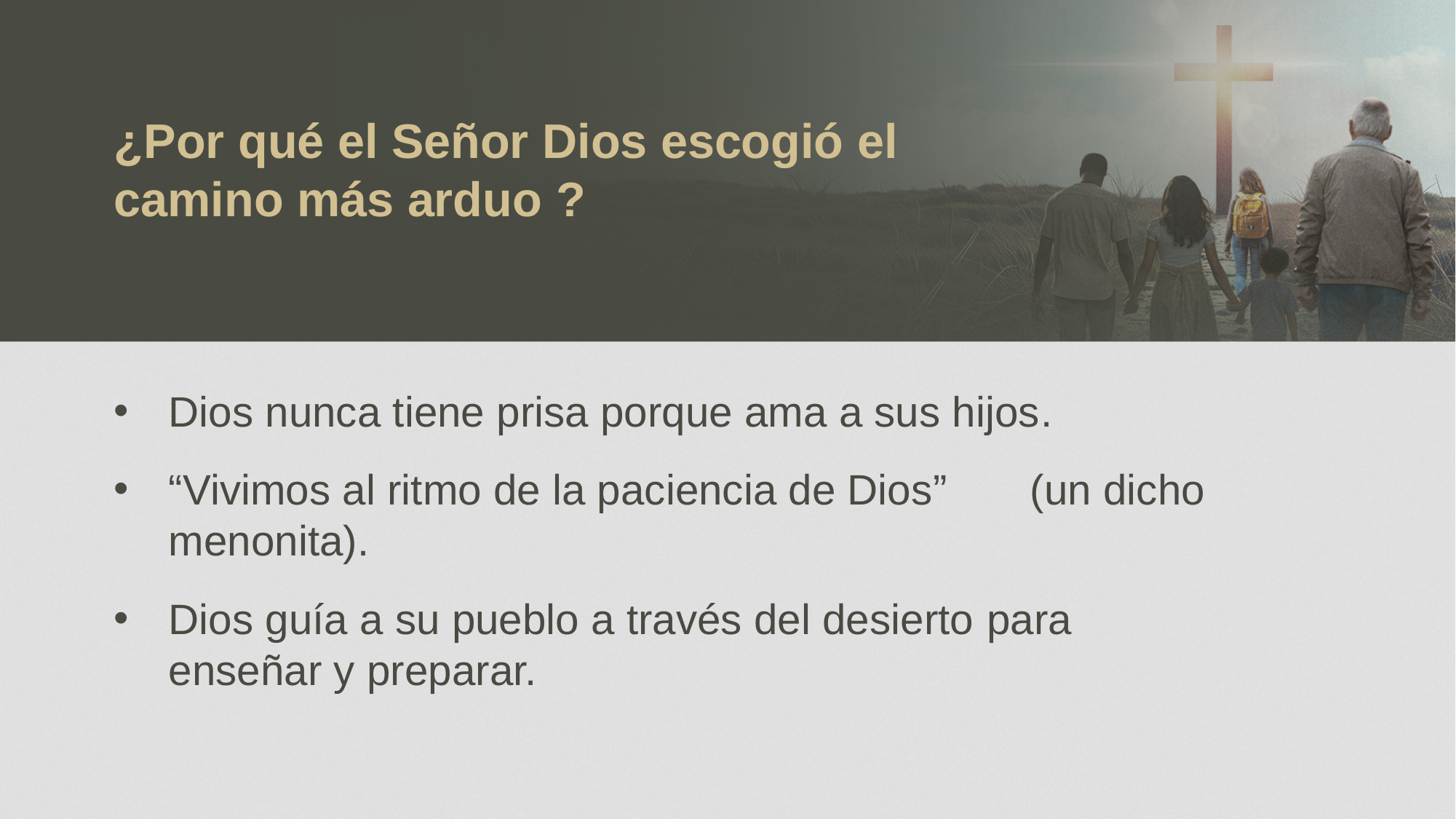

¿Por qué el Señor Dios escogió el camino más arduo ?
Dios nunca tiene prisa porque ama a sus hijos.
“Vivimos al ritmo de la paciencia de Dios”       (un dicho menonita).
Dios guía a su pueblo a través del desierto para enseñar y preparar.